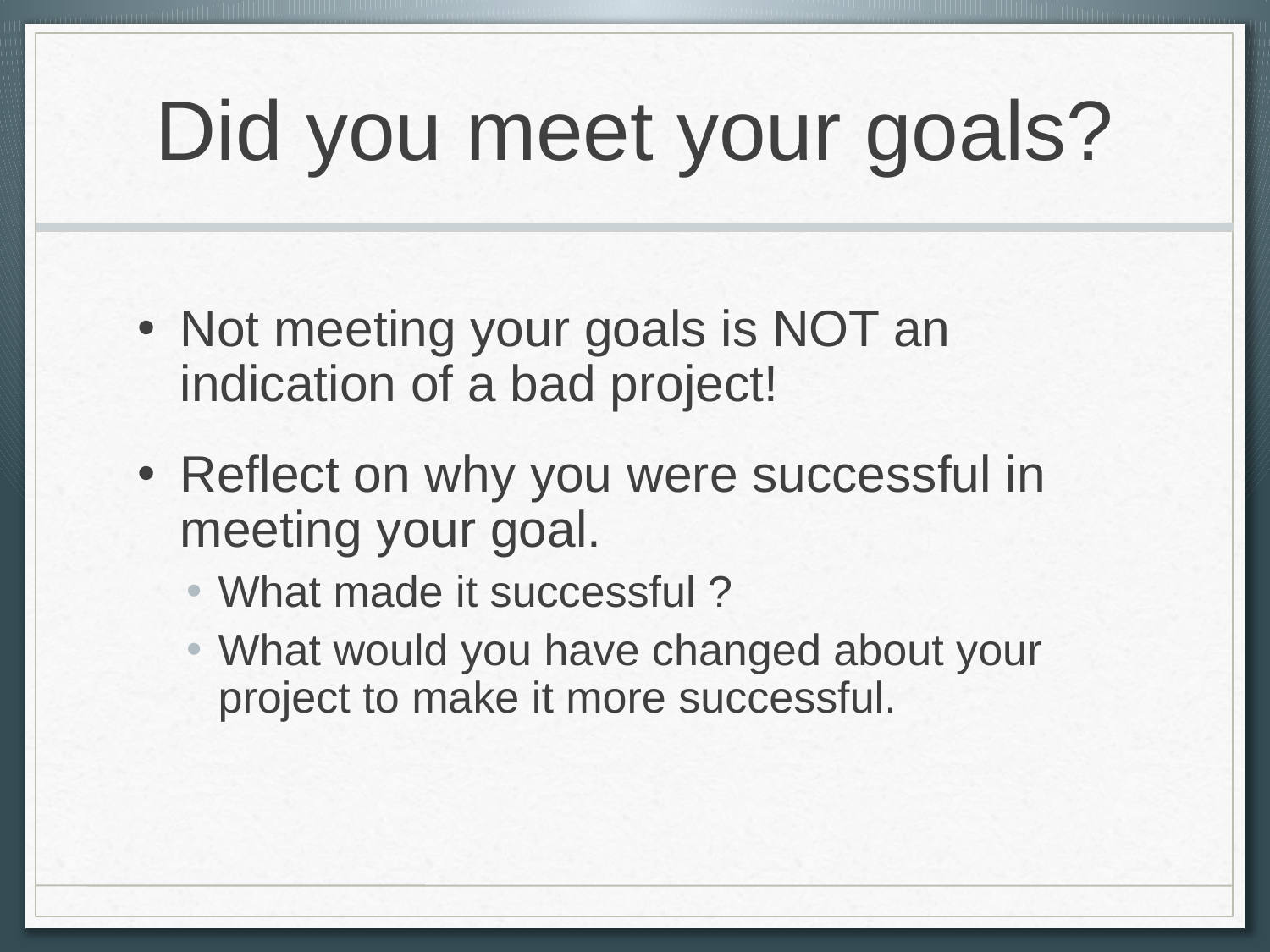

# Did you meet your goals?
Not meeting your goals is NOT an indication of a bad project!
Reflect on why you were successful in meeting your goal.
What made it successful ?
What would you have changed about your project to make it more successful.